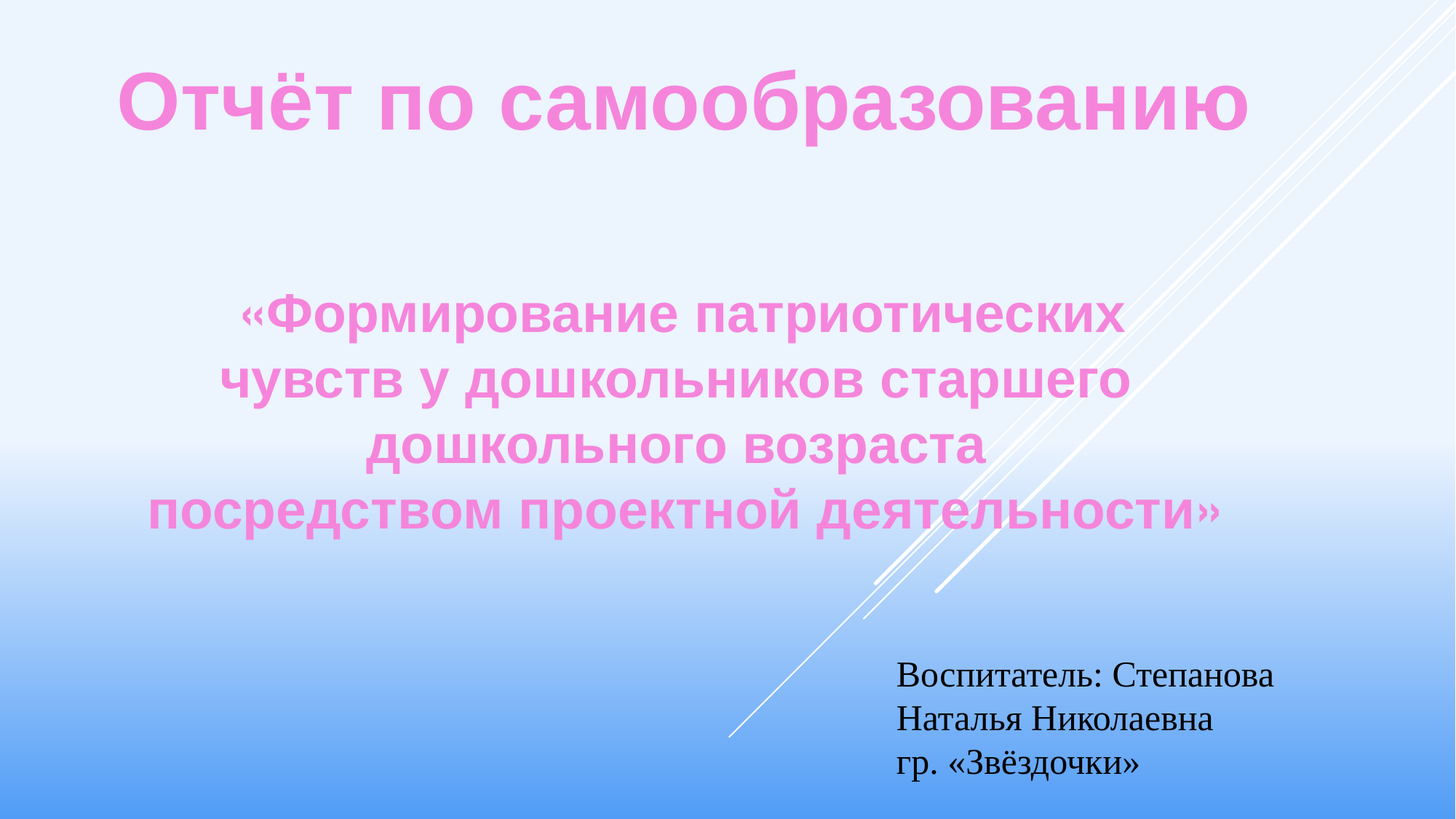

Отчёт по самообразованию

«Формирование патриотических
чувств у дошкольников старшего
дошкольного возраста
посредством проектной деятельности»

Воспитатель: Степанова Наталья Николаевна
гр. «Звёздочки»